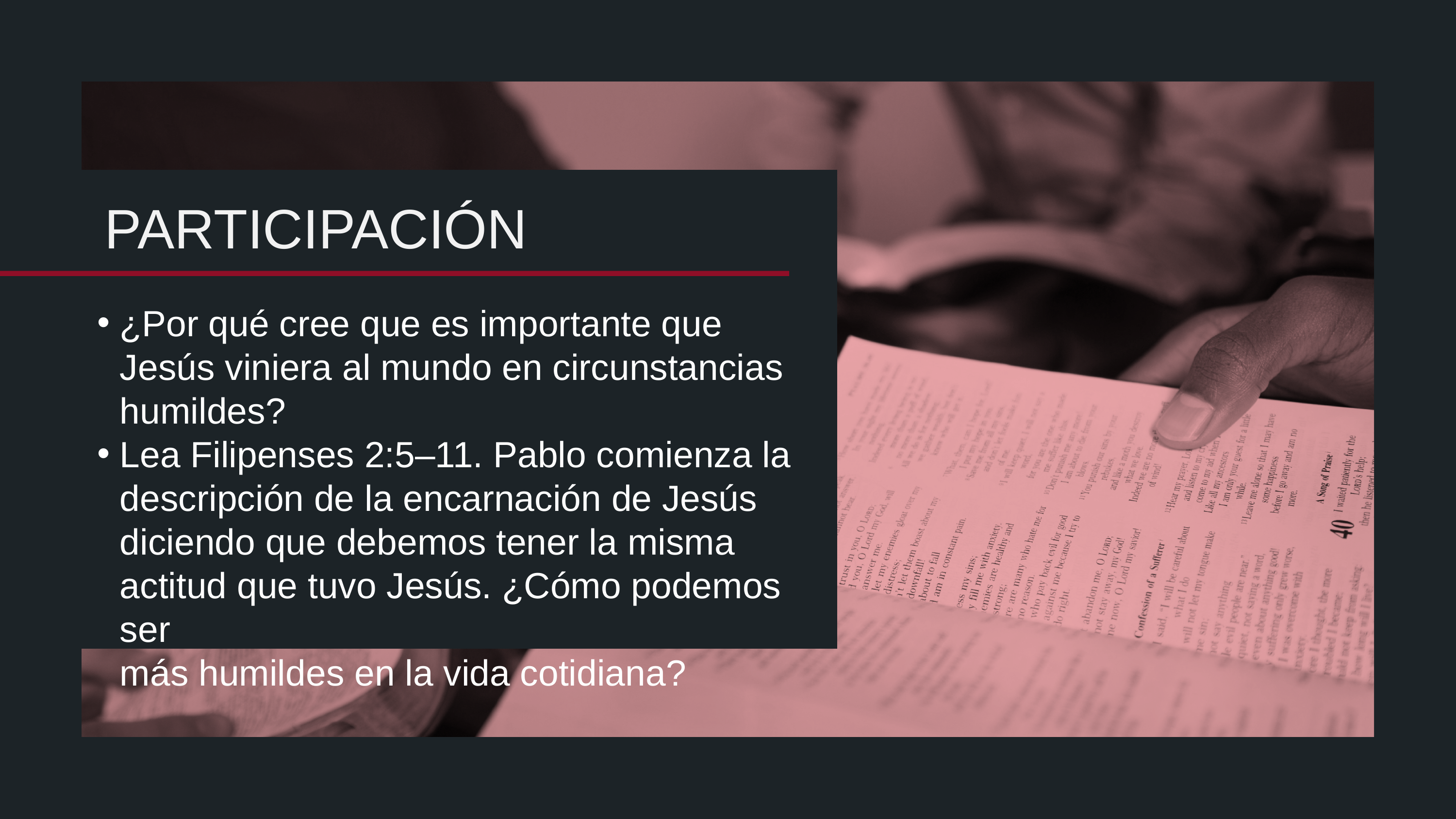

¿Por qué cree que es importante que Jesús viniera al mundo en circunstancias humildes?
Lea Filipenses 2:5–11. Pablo comienza la descripción de la encarnación de Jesús diciendo que debemos tener la misma actitud que tuvo Jesús. ¿Cómo podemos ser
más humildes en la vida cotidiana?